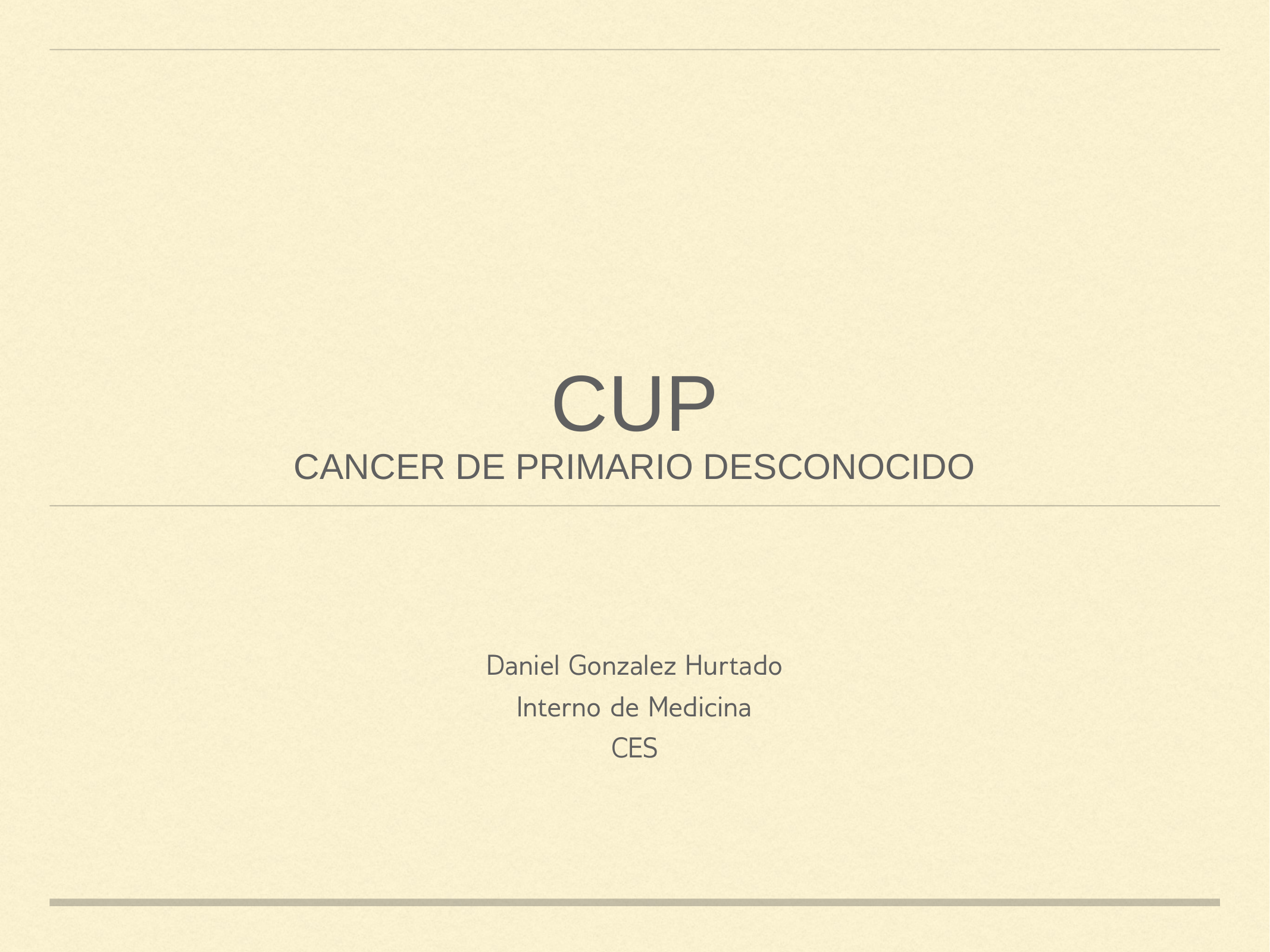

# CUP
Cancer de Primario desconocido
Daniel Gonzalez Hurtado
Interno de Medicina
CES